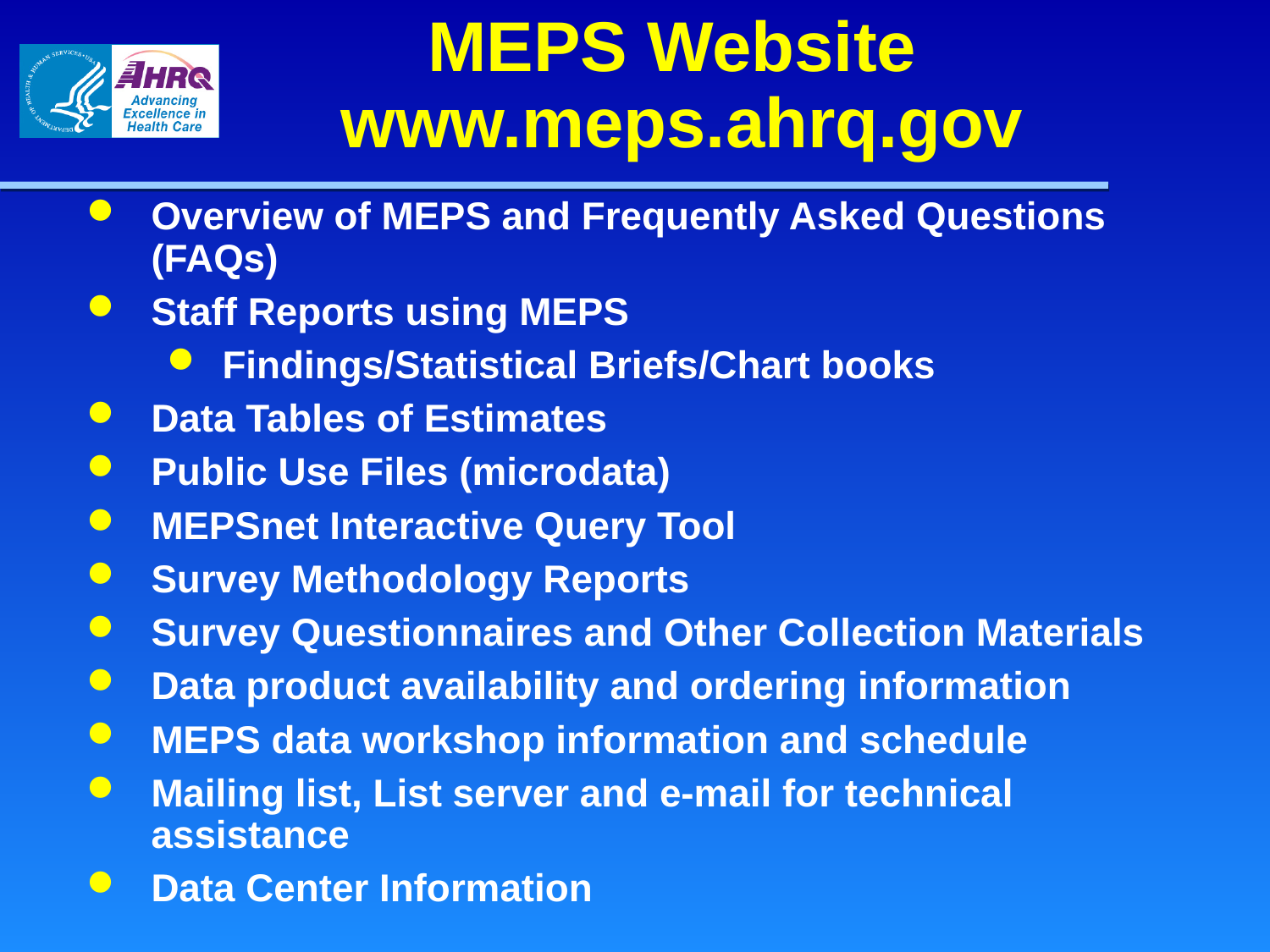

# MEPS Website www.meps.ahrq.gov
Overview of MEPS and Frequently Asked Questions (FAQs)
Staff Reports using MEPS
Findings/Statistical Briefs/Chart books
Data Tables of Estimates
Public Use Files (microdata)
MEPSnet Interactive Query Tool
Survey Methodology Reports
Survey Questionnaires and Other Collection Materials
Data product availability and ordering information
MEPS data workshop information and schedule
Mailing list, List server and e-mail for technical assistance
Data Center Information